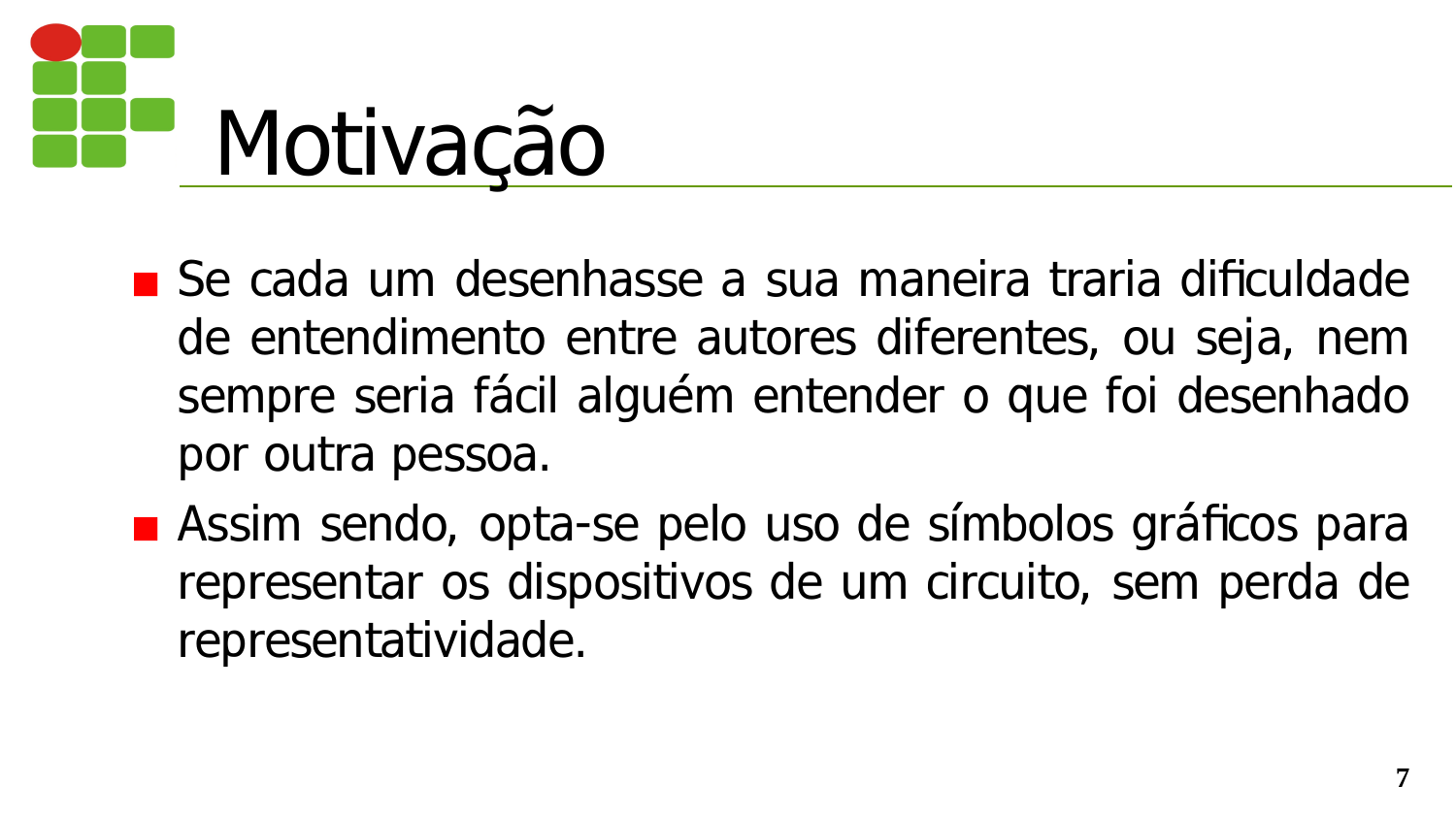

# Motivação
Se cada um desenhasse a sua maneira traria dificuldade de entendimento entre autores diferentes, ou seja, nem sempre seria fácil alguém entender o que foi desenhado por outra pessoa.
Assim sendo, opta-se pelo uso de símbolos gráficos para representar os dispositivos de um circuito, sem perda de representatividade.
7